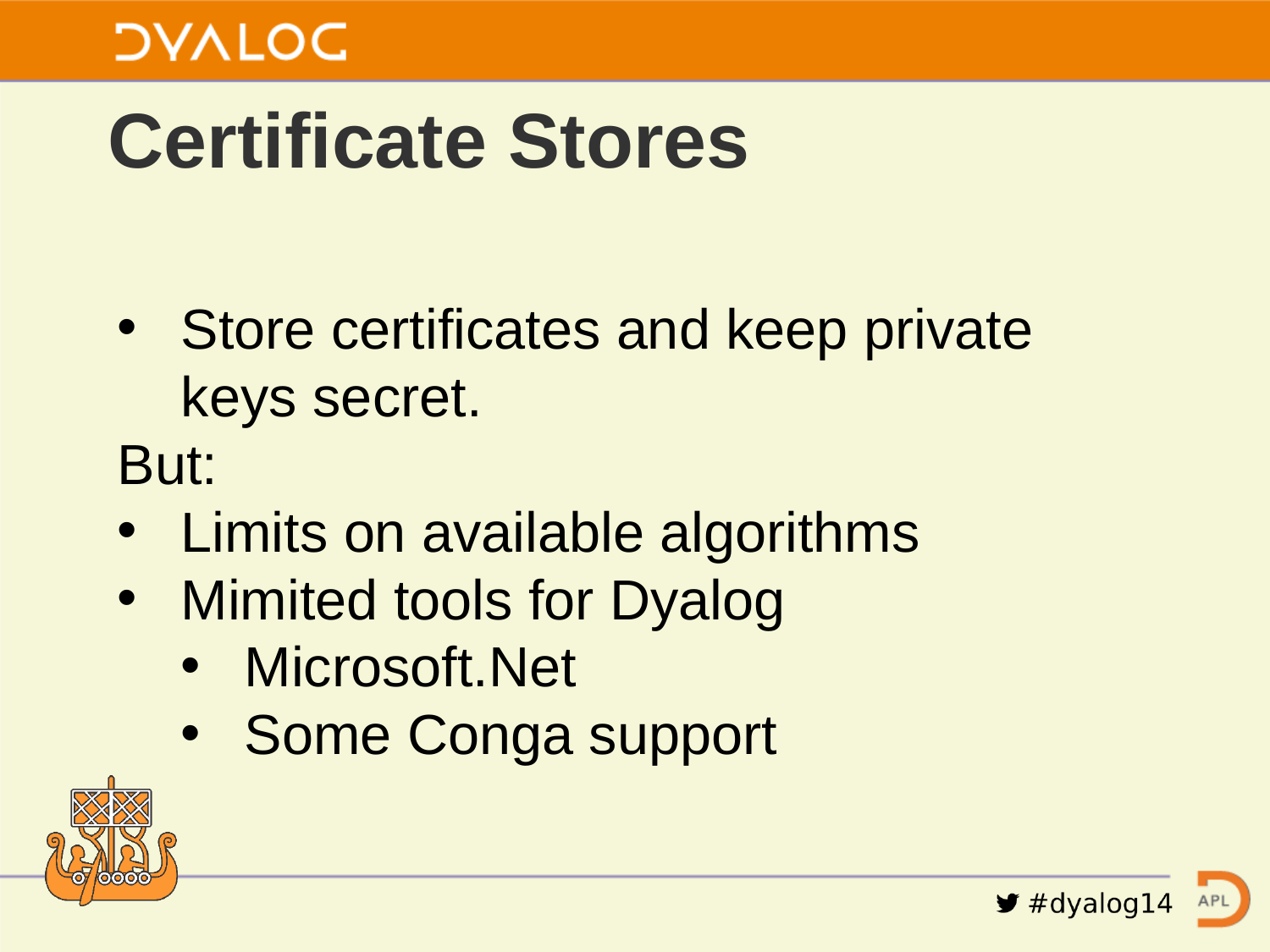

# Certificate Stores
Store certificates and keep private keys secret.
But:
Limits on available algorithms
Mimited tools for Dyalog
Microsoft.Net
Some Conga support